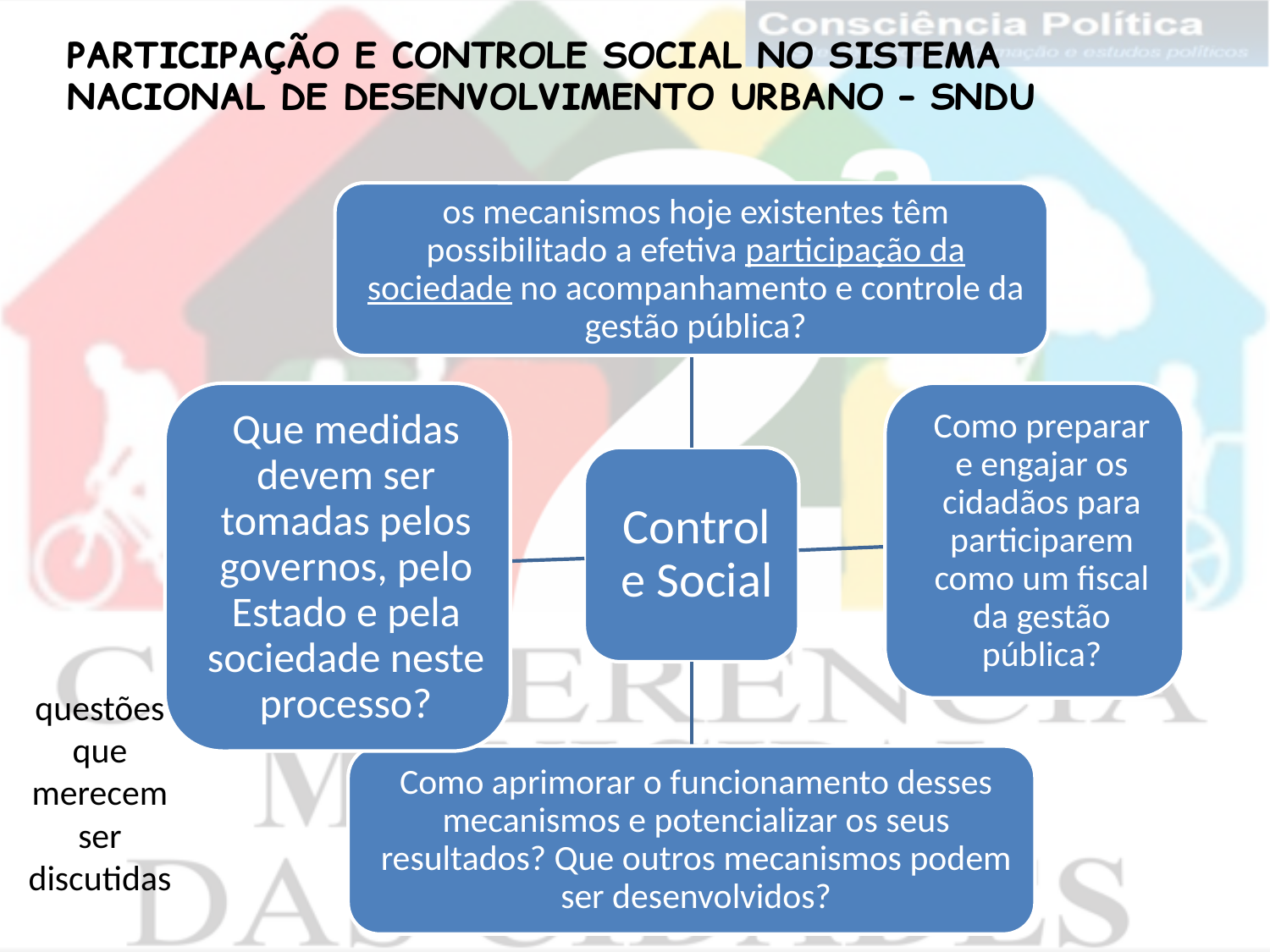

PARTICIPAÇÃO E CONTROLE SOCIAL NO SISTEMA NACIONAL DE DESENVOLVIMENTO URBANO – SNDU
Controle Social
os mecanismos hoje existentes têm possibilitado a efetiva participação da sociedade no acompanhamento e controle da gestão pública?
Como preparar e engajar os cidadãos para participarem como um fiscal da gestão pública?
Como aprimorar o funcionamento desses mecanismos e potencializar os seus resultados? Que outros mecanismos podem ser desenvolvidos?
Que medidas devem ser tomadas pelos governos, pelo Estado e pela sociedade neste processo?
questões que merecem ser discutidas